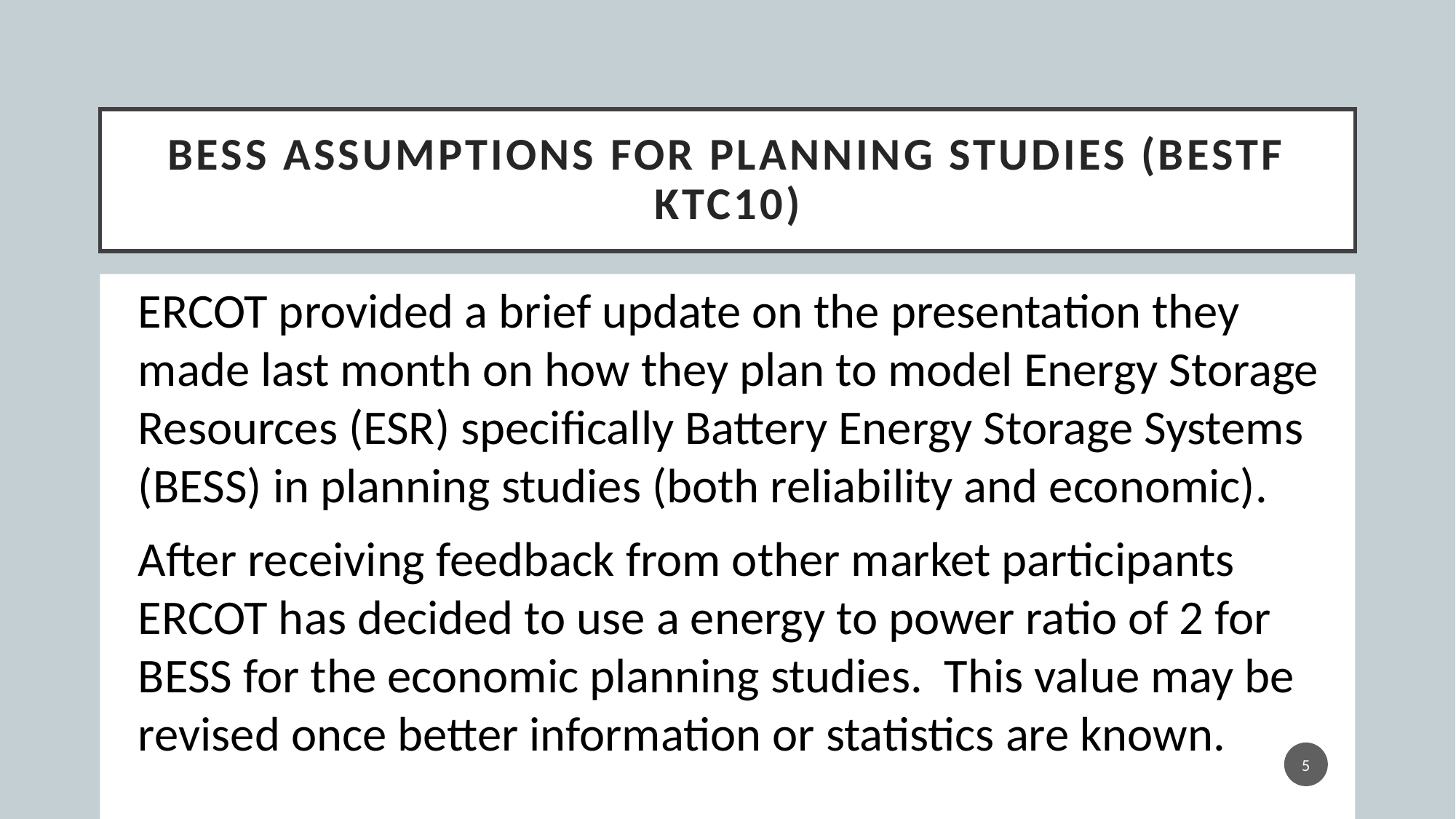

# BESS Assumptions for Planning Studies (BESTF KTC10)
ERCOT provided a brief update on the presentation they made last month on how they plan to model Energy Storage Resources (ESR) specifically Battery Energy Storage Systems (BESS) in planning studies (both reliability and economic).
After receiving feedback from other market participants ERCOT has decided to use a energy to power ratio of 2 for BESS for the economic planning studies.  This value may be revised once better information or statistics are known.

5